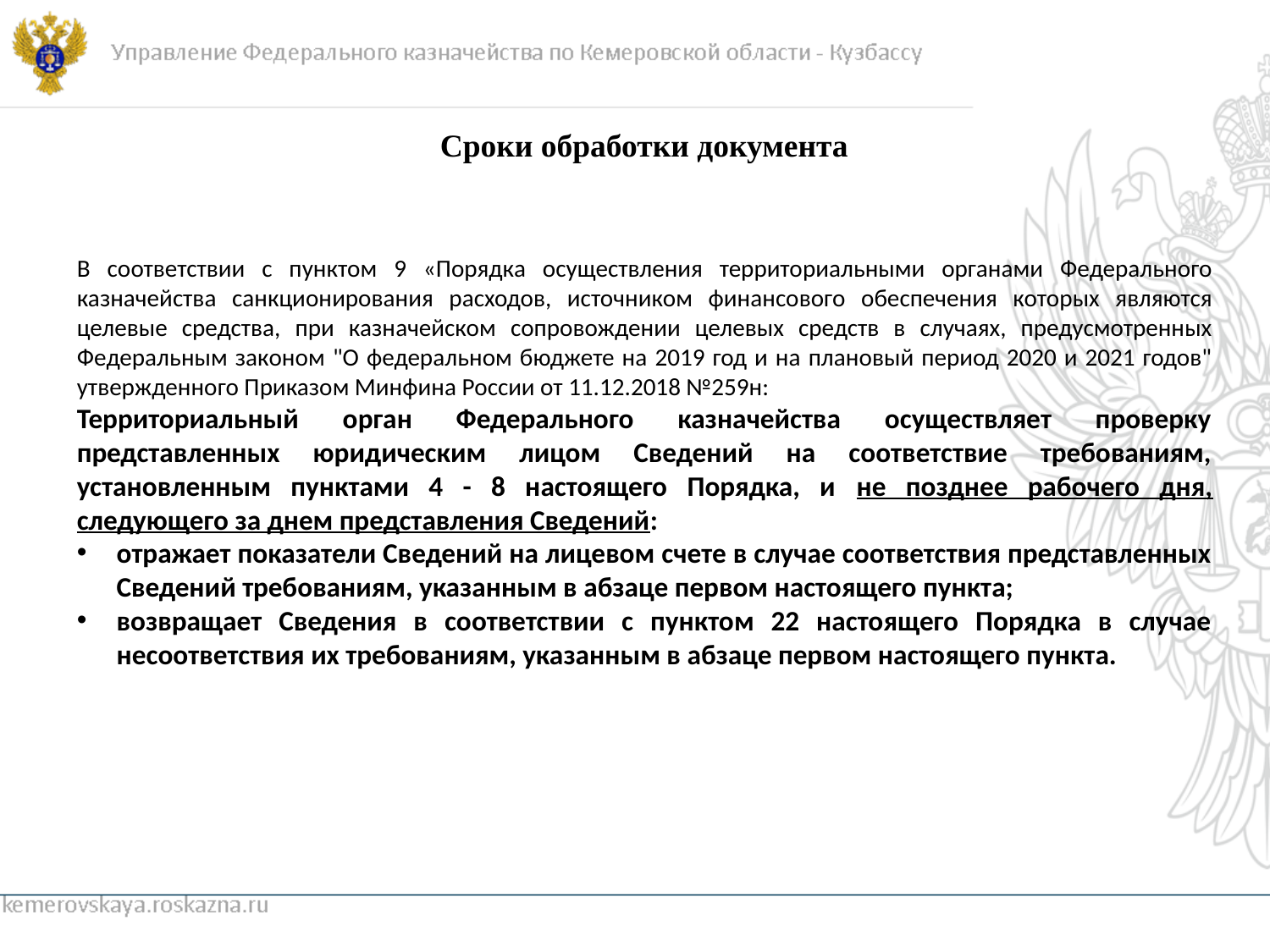

Сроки обработки документа
В соответствии с пунктом 9 «Порядка осуществления территориальными органами Федерального казначейства санкционирования расходов, источником финансового обеспечения которых являются целевые средства, при казначейском сопровождении целевых средств в случаях, предусмотренных Федеральным законом "О федеральном бюджете на 2019 год и на плановый период 2020 и 2021 годов" утвержденного Приказом Минфина России от 11.12.2018 №259н:
Территориальный орган Федерального казначейства осуществляет проверку представленных юридическим лицом Сведений на соответствие требованиям, установленным пунктами 4 - 8 настоящего Порядка, и не позднее рабочего дня, следующего за днем представления Сведений:
отражает показатели Сведений на лицевом счете в случае соответствия представленных Сведений требованиям, указанным в абзаце первом настоящего пункта;
возвращает Сведения в соответствии с пунктом 22 настоящего Порядка в случае несоответствия их требованиям, указанным в абзаце первом настоящего пункта.

18
kemerovskaya.roskazna.ru
Управление Федерального казначейства по Кемеровской области - Кузбассу